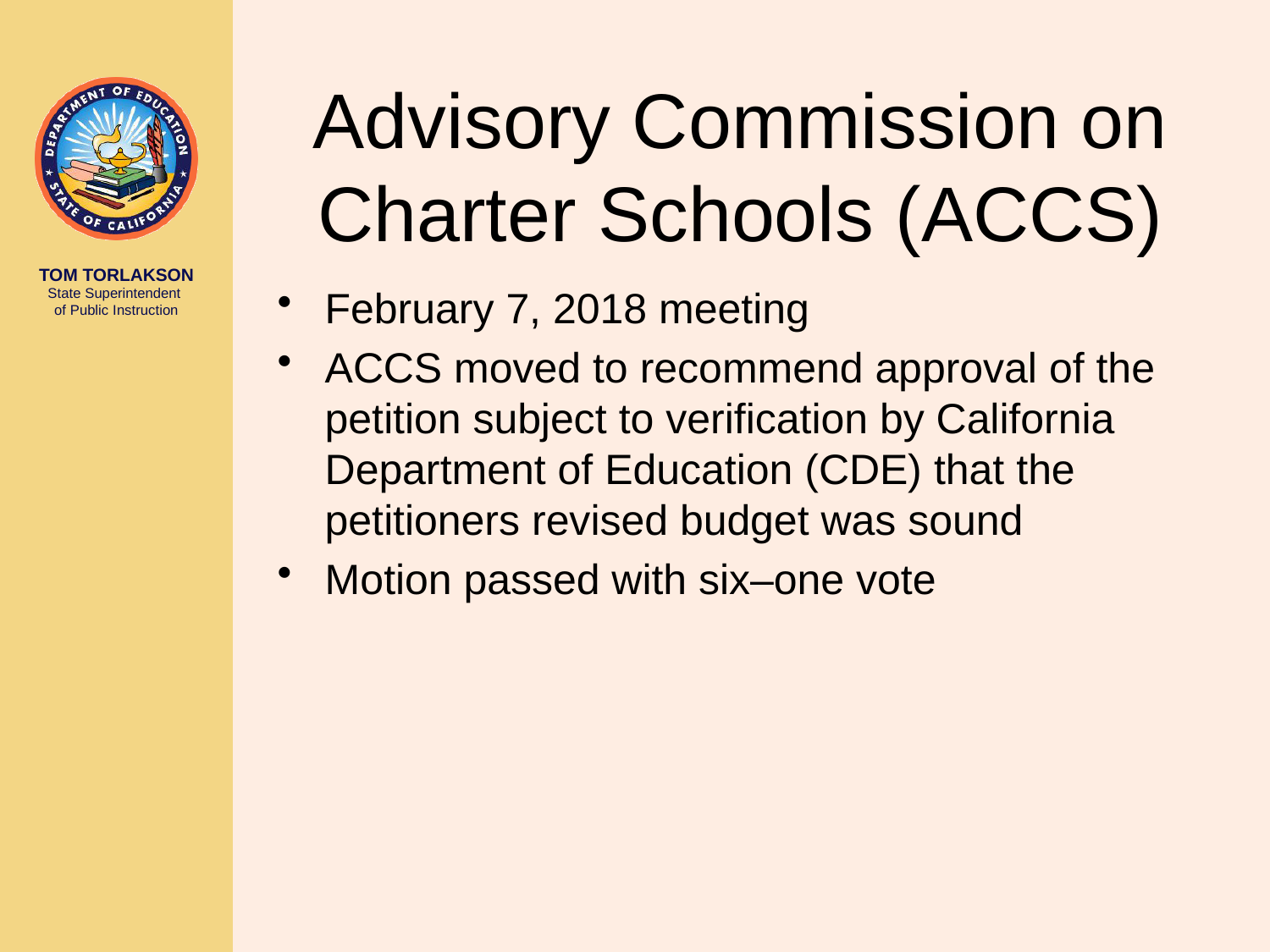

# Advisory Commission on Charter Schools (ACCS)
February 7, 2018 meeting
ACCS moved to recommend approval of the petition subject to verification by California Department of Education (CDE) that the petitioners revised budget was sound
Motion passed with six–one vote